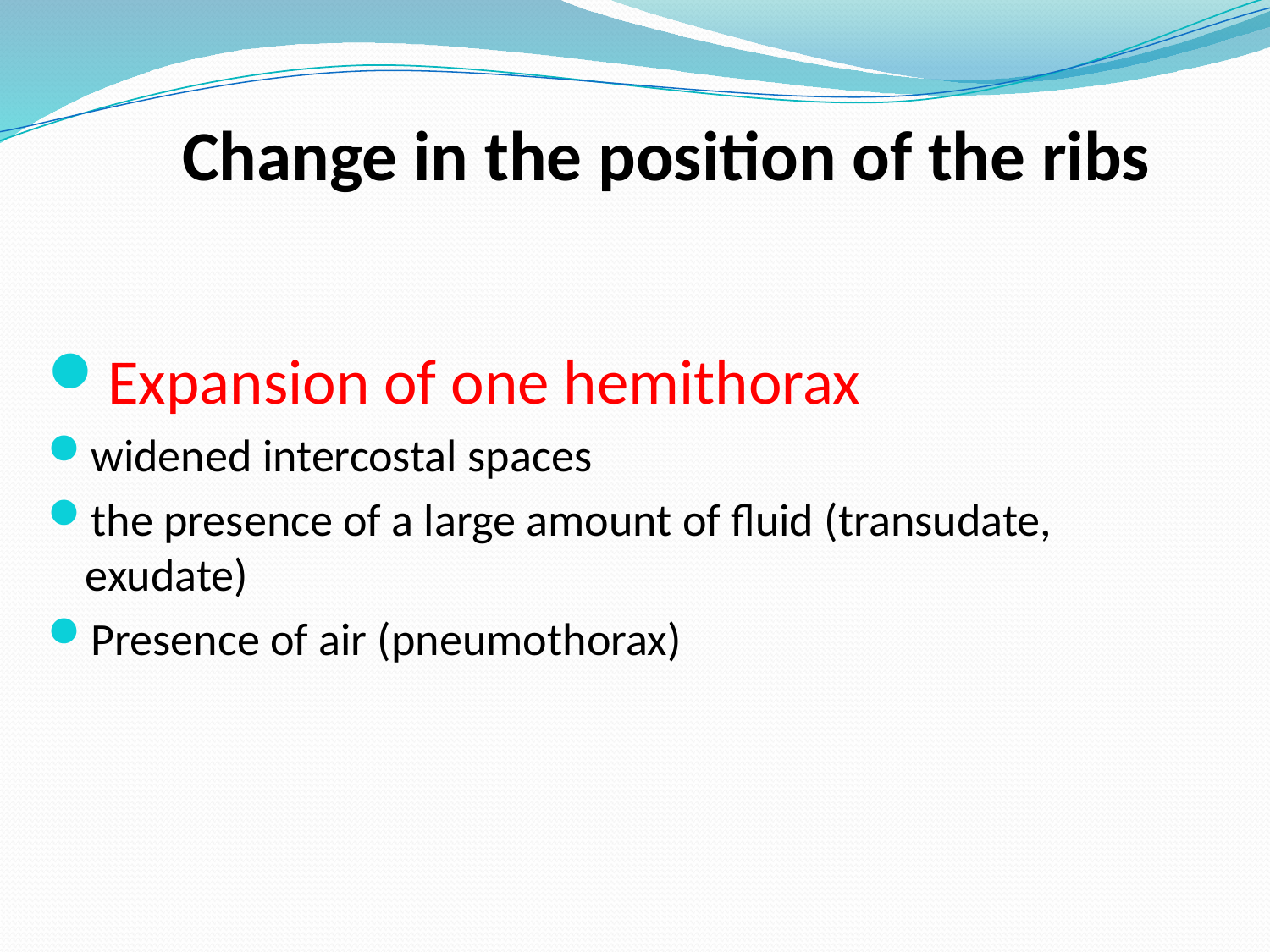

# Change in the position of the ribs
Expansion of one hemithorax
widened intercostal spaces
the presence of a large amount of fluid (transudate, exudate)
Presence of air (pneumothorax)